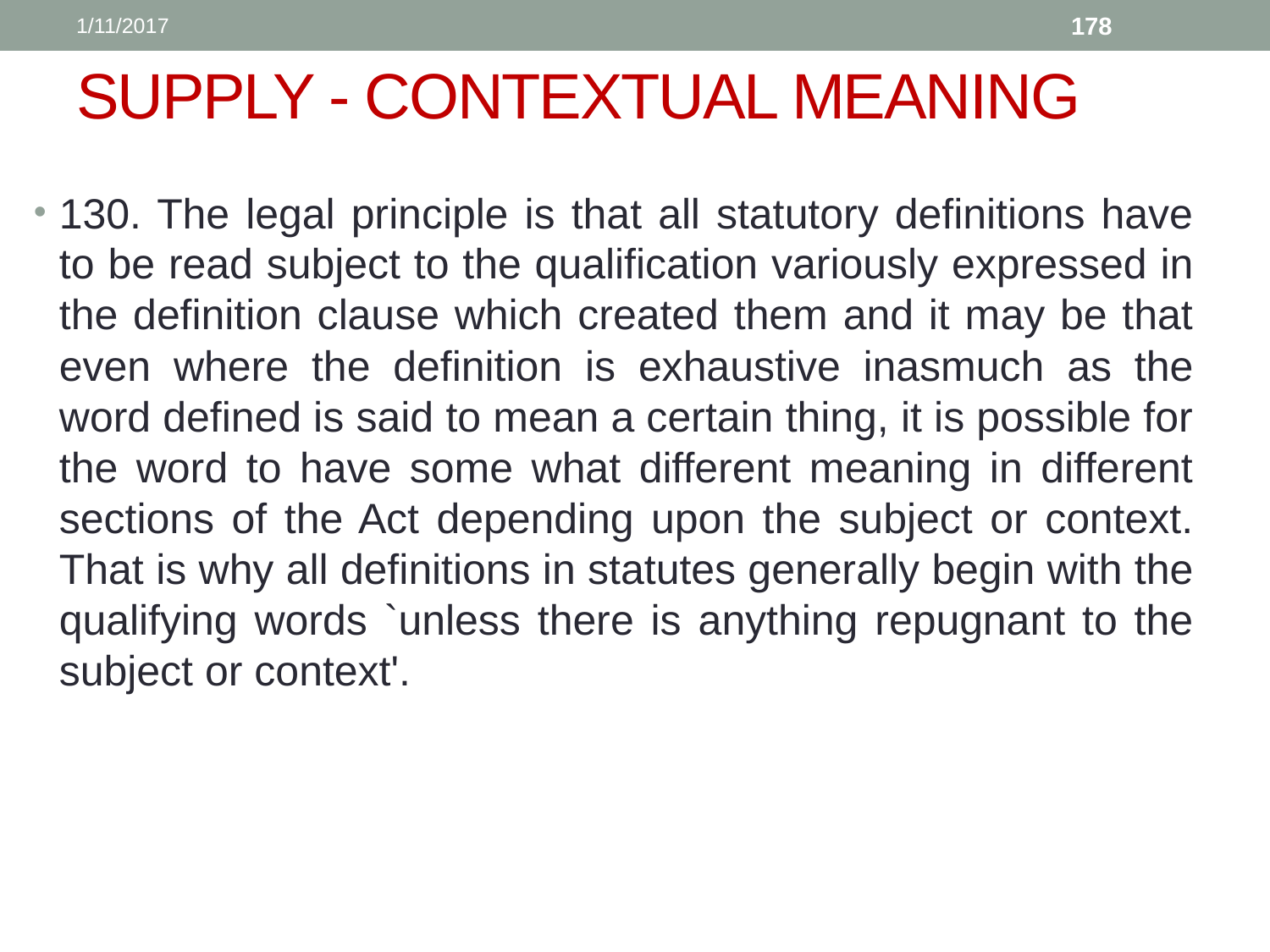

1/11/2017
178
# SUPPLY - CONTEXTUAL MEANING
130. The legal principle is that all statutory definitions have to be read subject to the qualification variously expressed in the definition clause which created them and it may be that even where the definition is exhaustive inasmuch as the word defined is said to mean a certain thing, it is possible for the word to have some what different meaning in different sections of the Act depending upon the subject or context. That is why all definitions in statutes generally begin with the qualifying words `unless there is anything repugnant to the subject or context'.